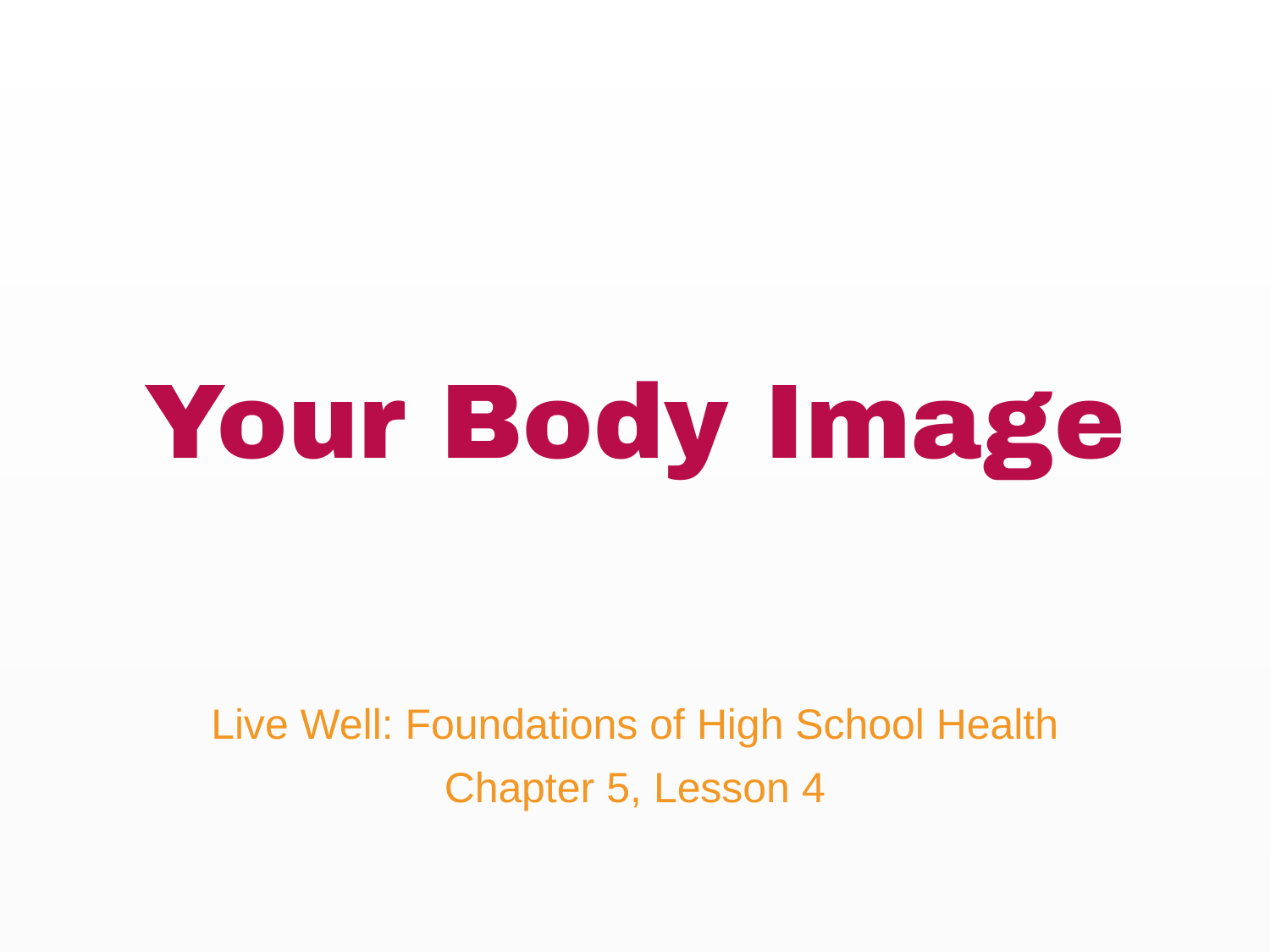

# Your Body Image
Live Well: Foundations of High School Health
Chapter 5, Lesson 4